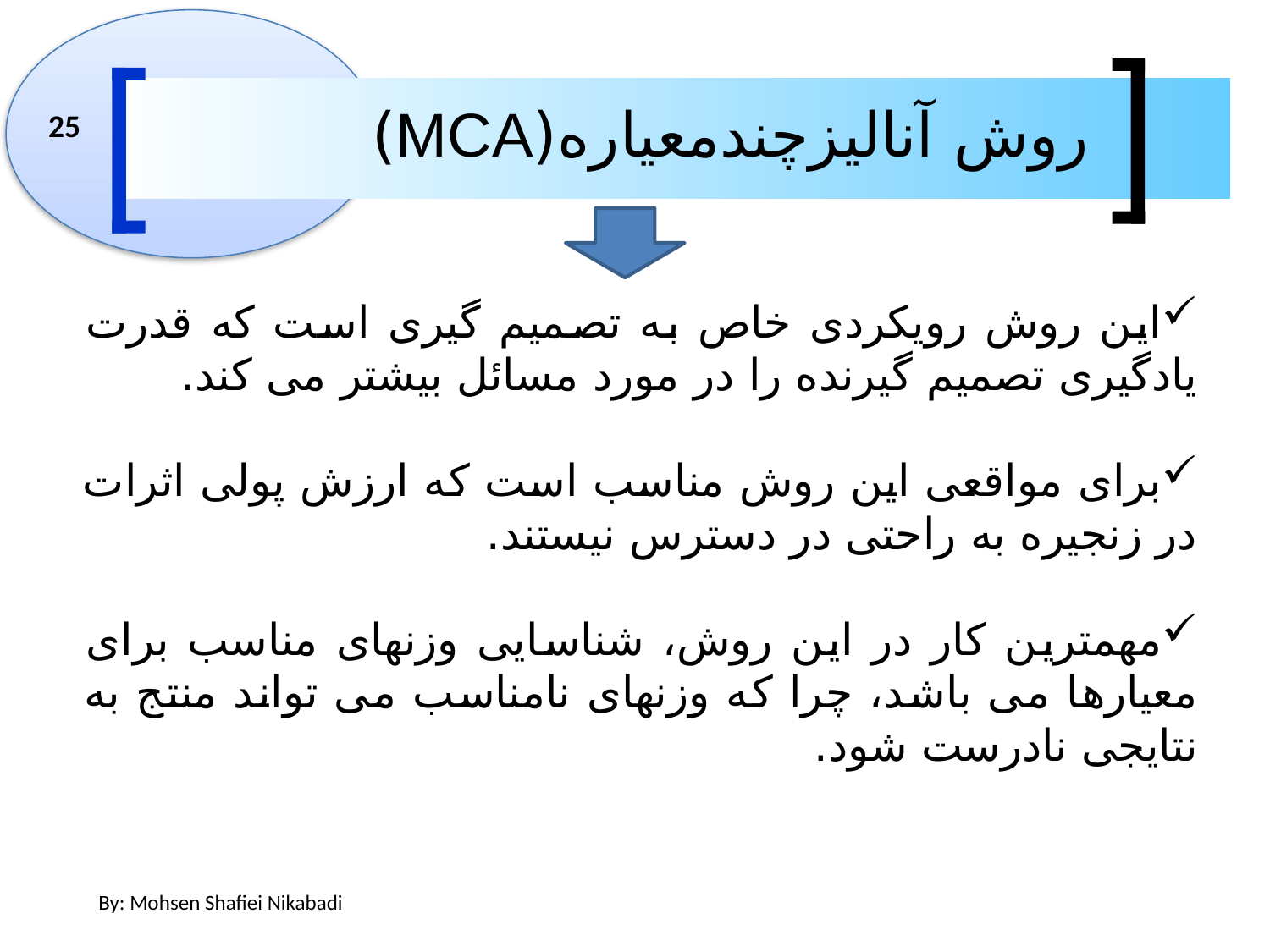

روش آنالیزچندمعیاره(MCA)
25

این روش رویکردی خاص به تصمیم گیری است که قدرت یادگیری تصمیم گیرنده را در مورد مسائل بیشتر می کند.

برای مواقعی این روش مناسب است که ارزش پولی اثرات در زنجیره به راحتی در دسترس نیستند.

مهمترین کار در این روش، شناسایی وزنهای مناسب برای معیارها می باشد، چرا که وزنهای نامناسب می تواند منتج به نتایجی نادرست شود.
By: Mohsen Shafiei Nikabadi